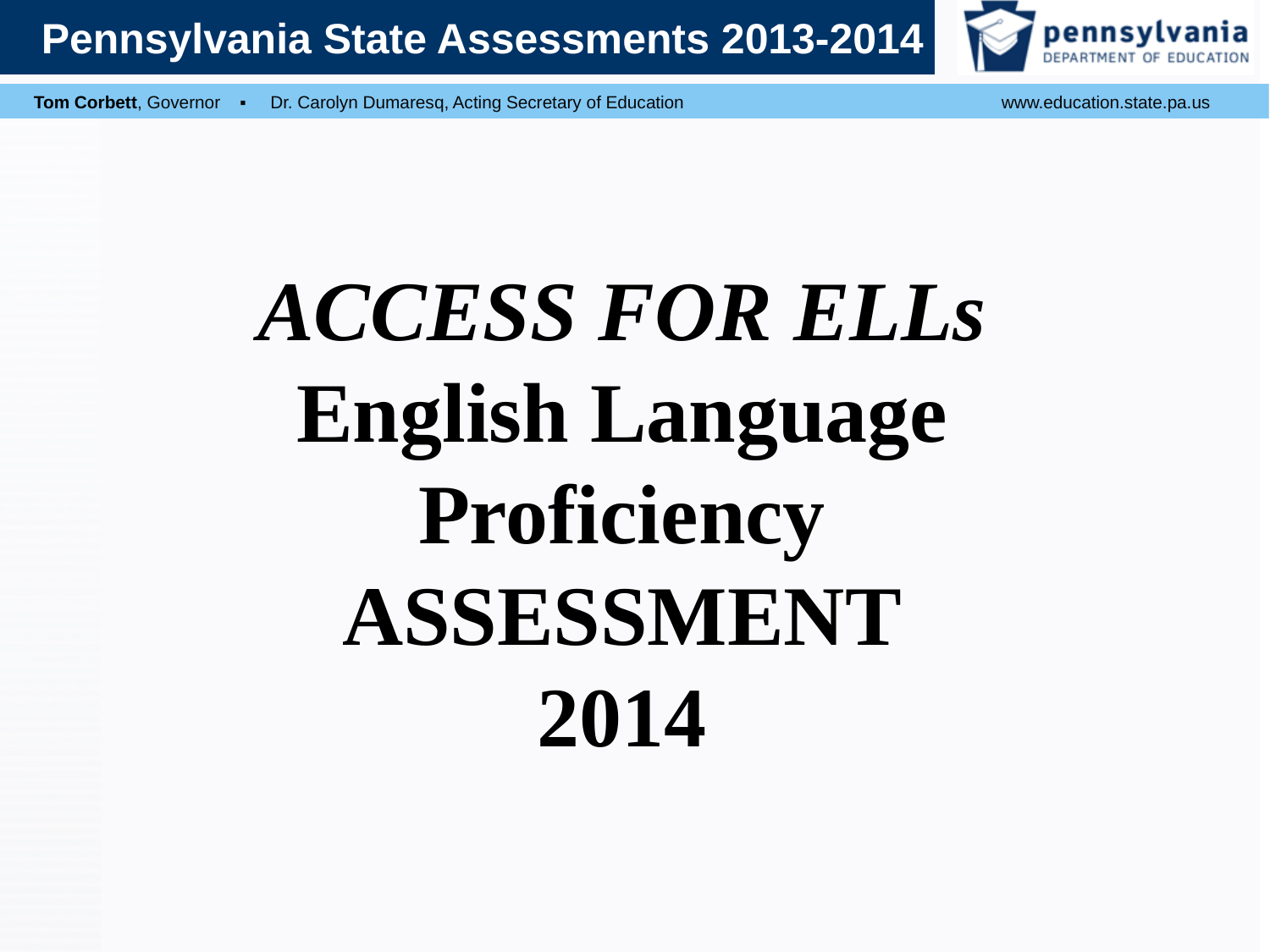

# ACCESS FOR ELLs English Language Proficiency ASSESSMENT 2014